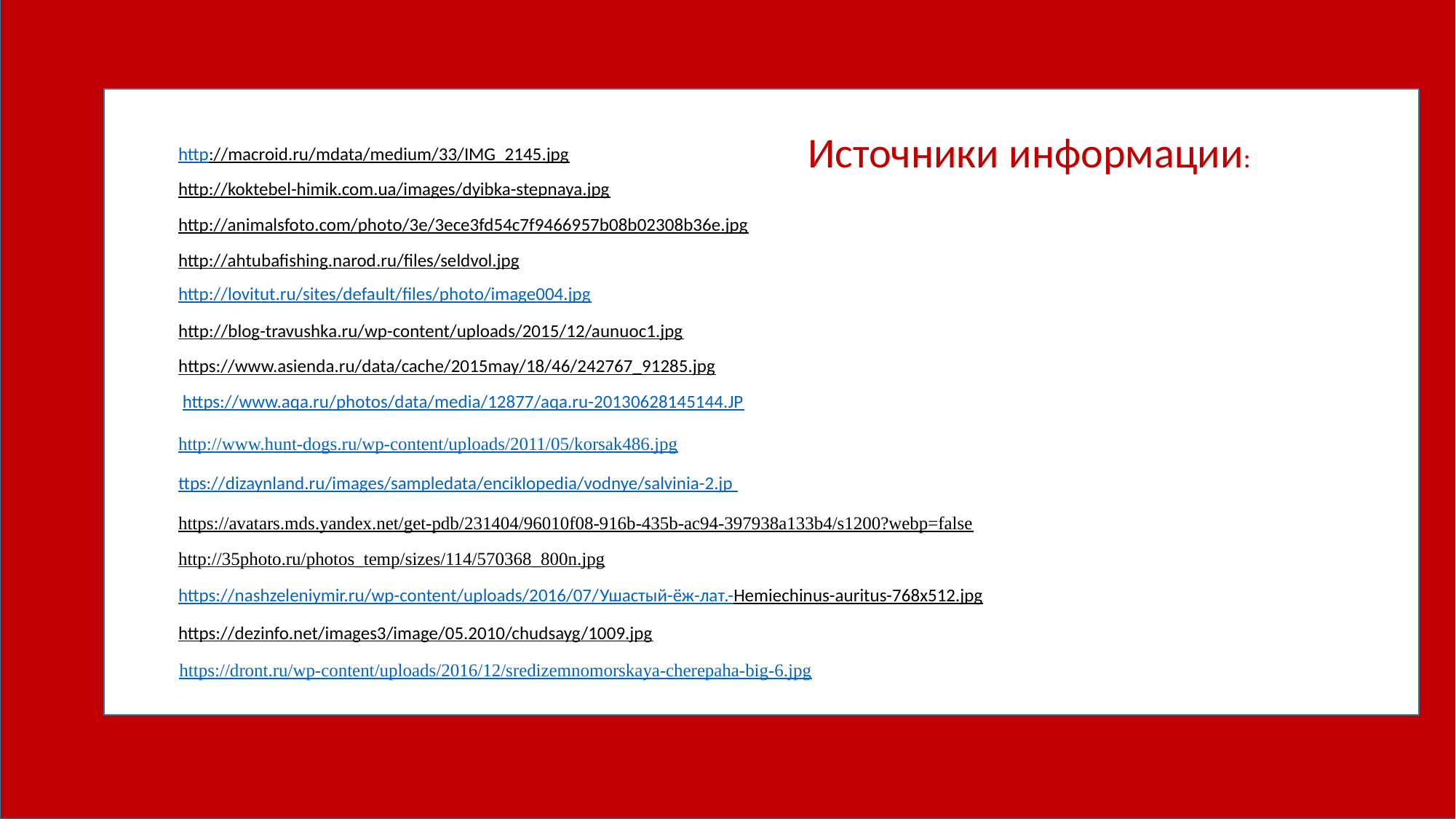

Источники информации:
http://macroid.ru/mdata/medium/33/IMG_2145.jpg
http://koktebel-himik.com.ua/images/dyibka-stepnaya.jpg
http://animalsfoto.com/photo/3e/3ece3fd54c7f9466957b08b02308b36e.jpg
http://ahtubafishing.narod.ru/files/seldvol.jpg
http://lovitut.ru/sites/default/files/photo/image004.jpg
http://blog-travushka.ru/wp-content/uploads/2015/12/aunuoc1.jpg
https://www.asienda.ru/data/cache/2015may/18/46/242767_91285.jpg
 https://www.aqa.ru/photos/data/media/12877/aqa.ru-20130628145144.JP
ttps://dizaynland.ru/images/sampledata/enciklopedia/vodnye/salvinia-2.jp
http://www.hunt-dogs.ru/wp-content/uploads/2011/05/korsak486.jpg
https://avatars.mds.yandex.net/get-pdb/231404/96010f08-916b-435b-ac94-397938a133b4/s1200?webp=false
http://35photo.ru/photos_temp/sizes/114/570368_800n.jpg
https://nashzeleniymir.ru/wp-content/uploads/2016/07/Ушастый-ёж-лат.-Hemiechinus-auritus-768x512.jpg
https://dezinfo.net/images3/image/05.2010/chudsayg/1009.jpg
https://dront.ru/wp-content/uploads/2016/12/sredizemnomorskaya-cherepaha-big-6.jpg